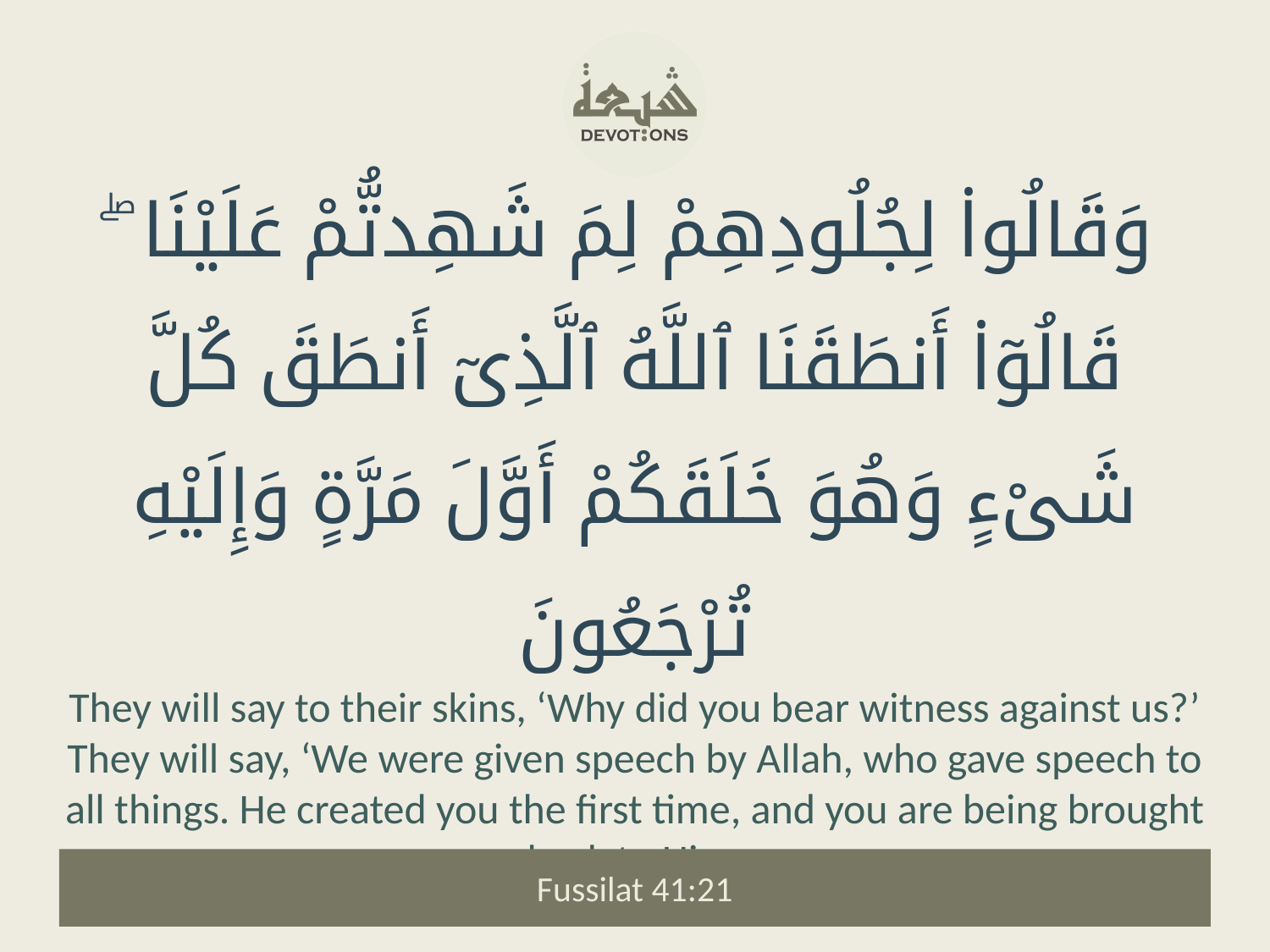

وَقَالُوا۟ لِجُلُودِهِمْ لِمَ شَهِدتُّمْ عَلَيْنَا ۖ قَالُوٓا۟ أَنطَقَنَا ٱللَّهُ ٱلَّذِىٓ أَنطَقَ كُلَّ شَىْءٍ وَهُوَ خَلَقَكُمْ أَوَّلَ مَرَّةٍ وَإِلَيْهِ تُرْجَعُونَ
They will say to their skins, ‘Why did you bear witness against us?’ They will say, ‘We were given speech by Allah, who gave speech to all things. He created you the first time, and you are being brought back to Him.
Fussilat 41:21